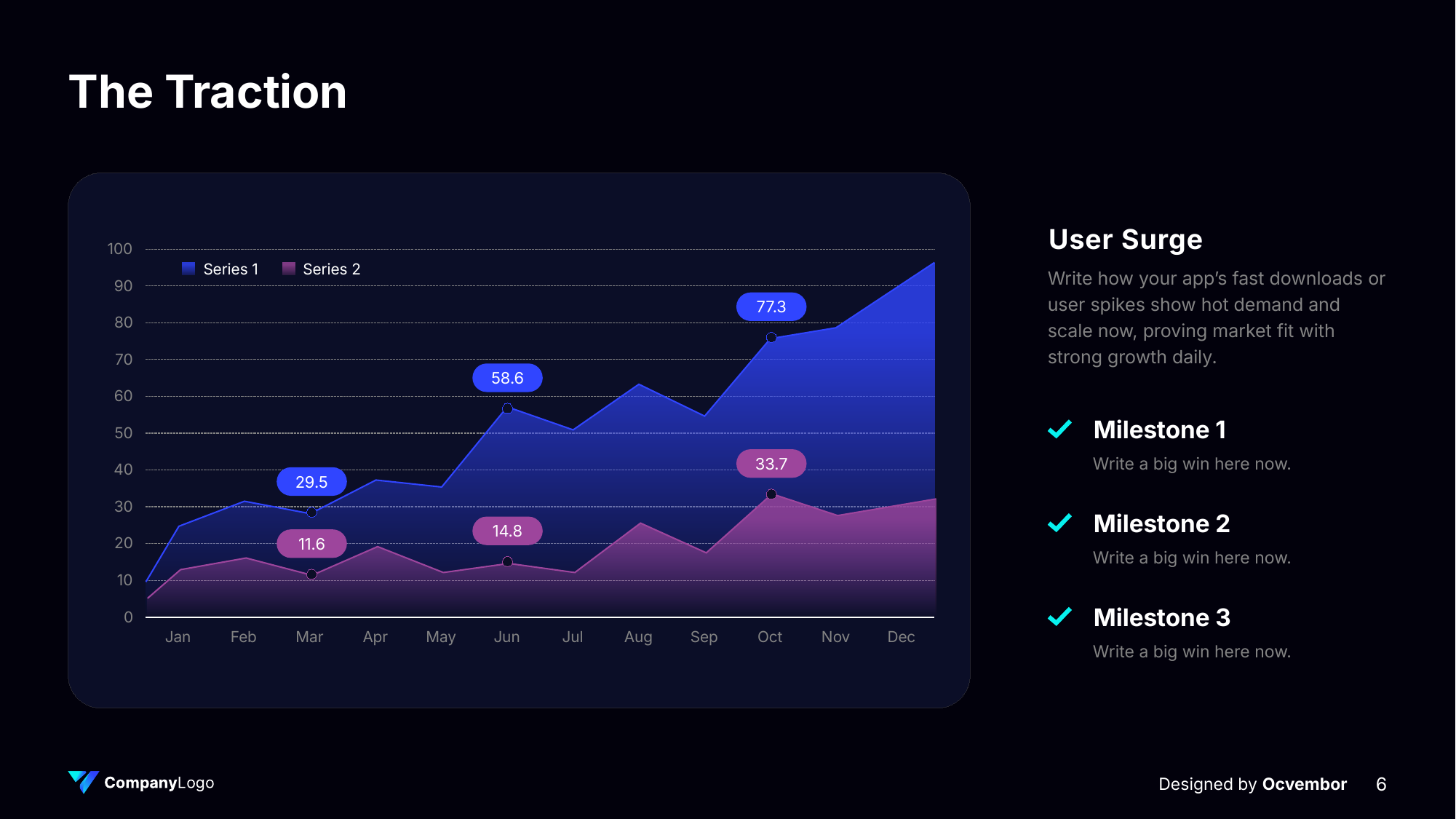

# The Traction

User Surge
Write how your app’s fast downloads or user spikes show hot demand and scale now, proving market fit with strong growth daily.
Milestone 1

Write a big win here now.
Milestone 2

Write a big win here now.
Milestone 3

Write a big win here now.
100
Series 1
Series 2

90
77.3
80

70
58.6
60

50
33.7
40
29.5

30

14.8
11.6
20

10
0
Jan
Feb
Mar
Apr
May
Jun
Jul
Aug
Sep
Oct
Nov
Dec